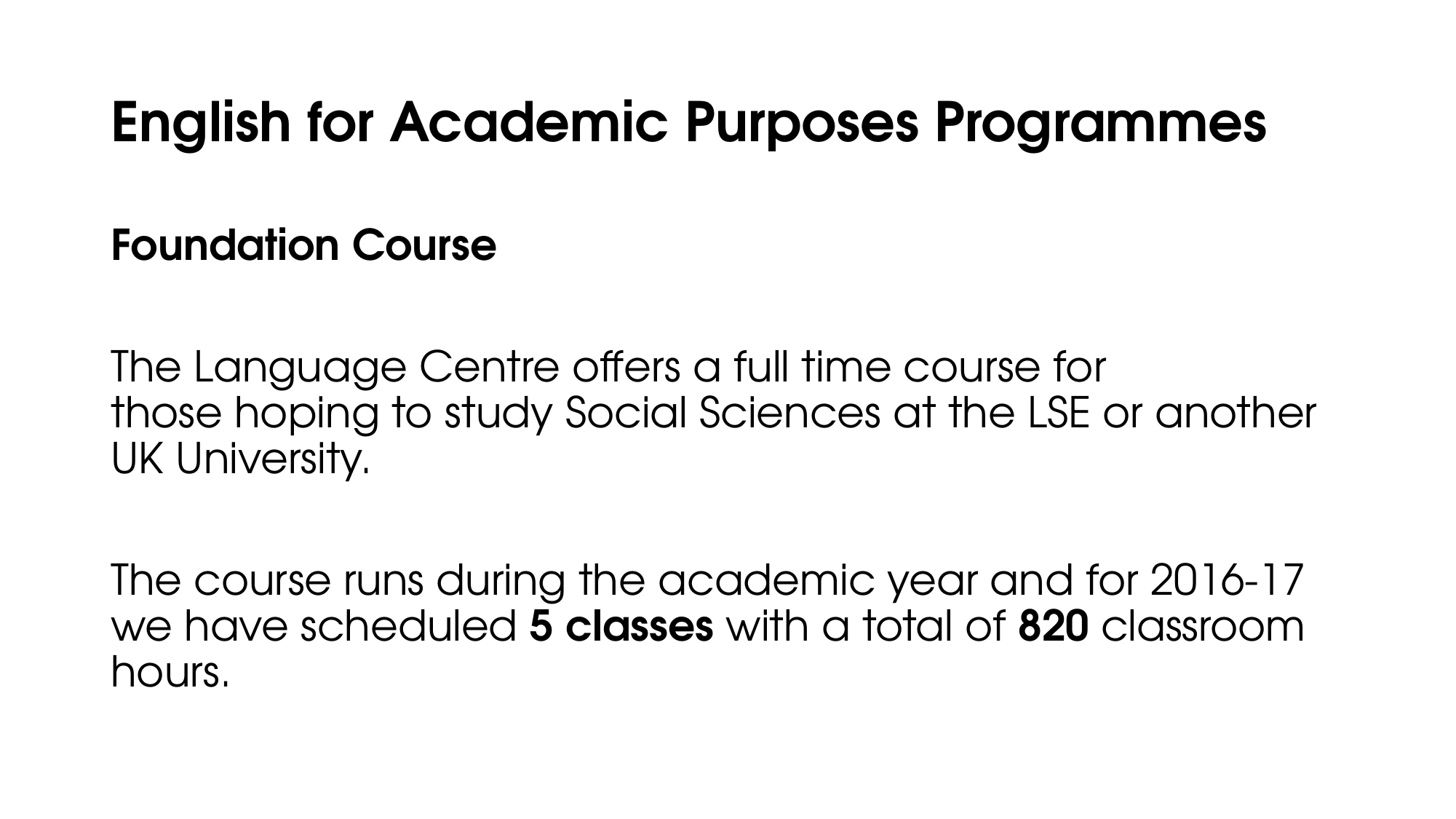

# English for Academic Purposes Programmes
Foundation Course

The Language Centre offers a full time course for those hoping to study Social Sciences at the LSE or another UK University.

The course runs during the academic year and for 2016-17 we have scheduled 5 classes with a total of 820 classroom hours.